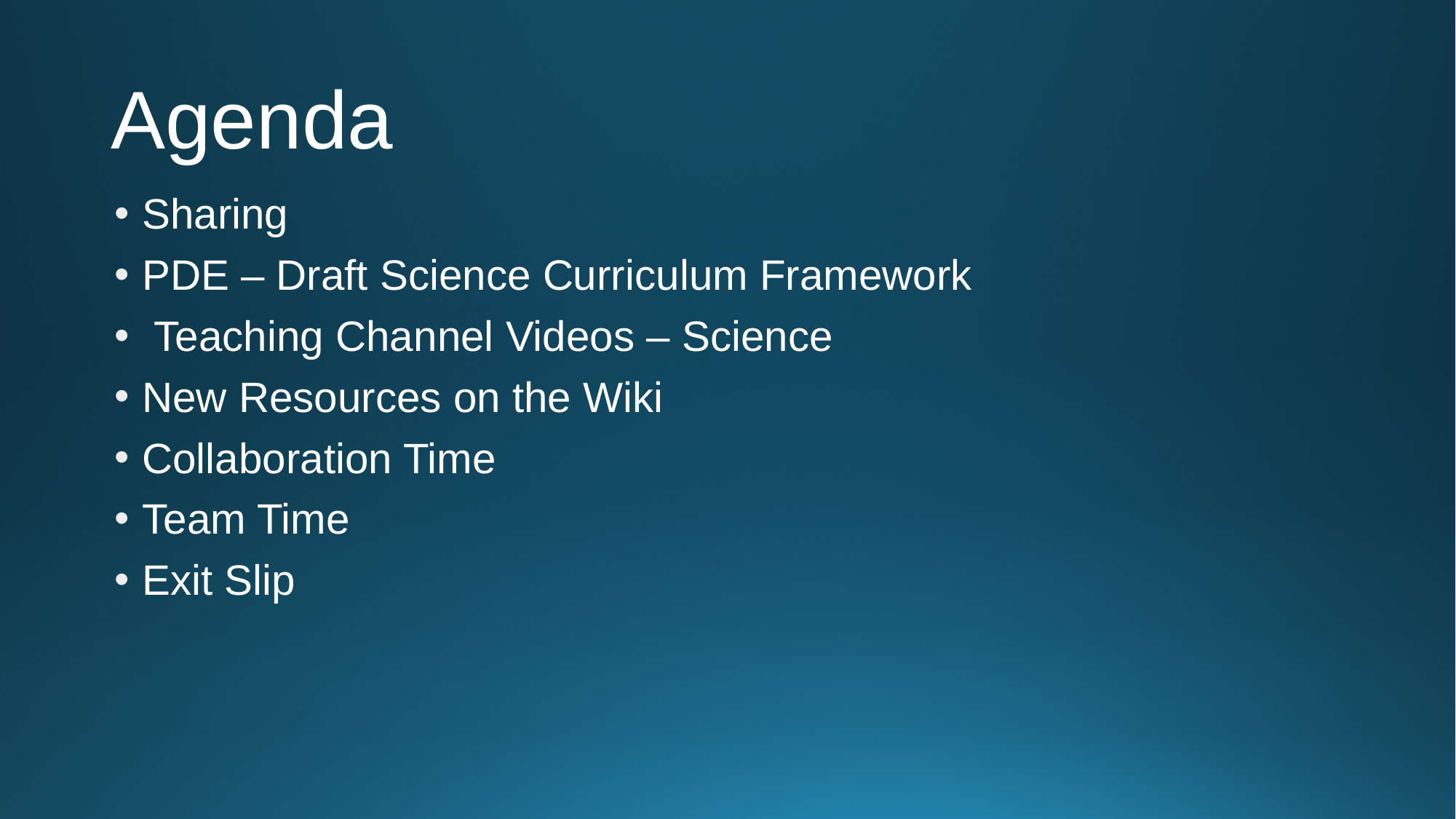

# Agenda
Sharing
PDE – Draft Science Curriculum Framework
 Teaching Channel Videos – Science
New Resources on the Wiki
Collaboration Time
Team Time
Exit Slip